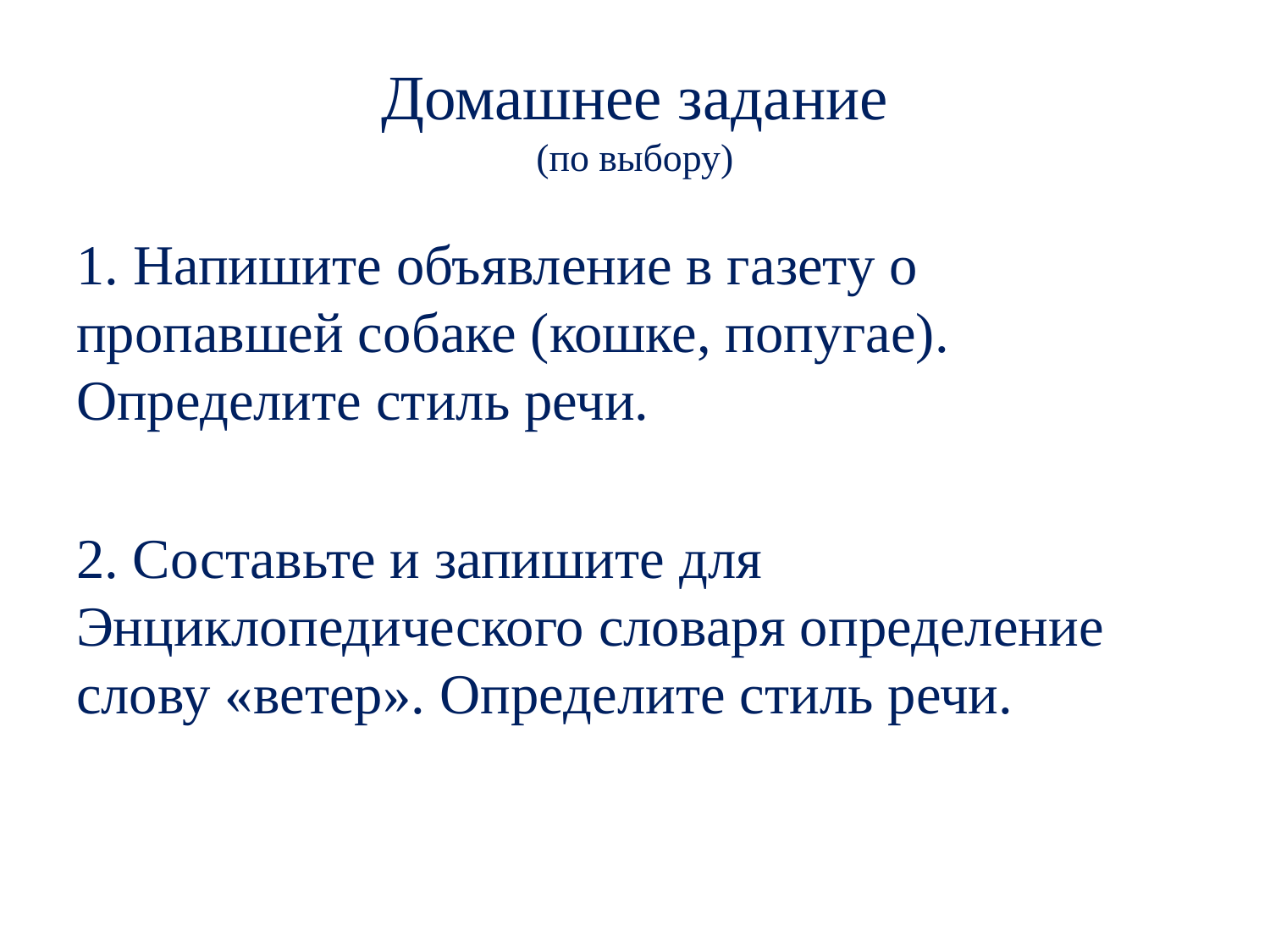

# Домашнее задание (по выбору)
1. Напишите объявление в газету о пропавшей собаке (кошке, попугае). Определите стиль речи.

2. Составьте и запишите для Энциклопедического словаря определение слову «ветер». Определите стиль речи.